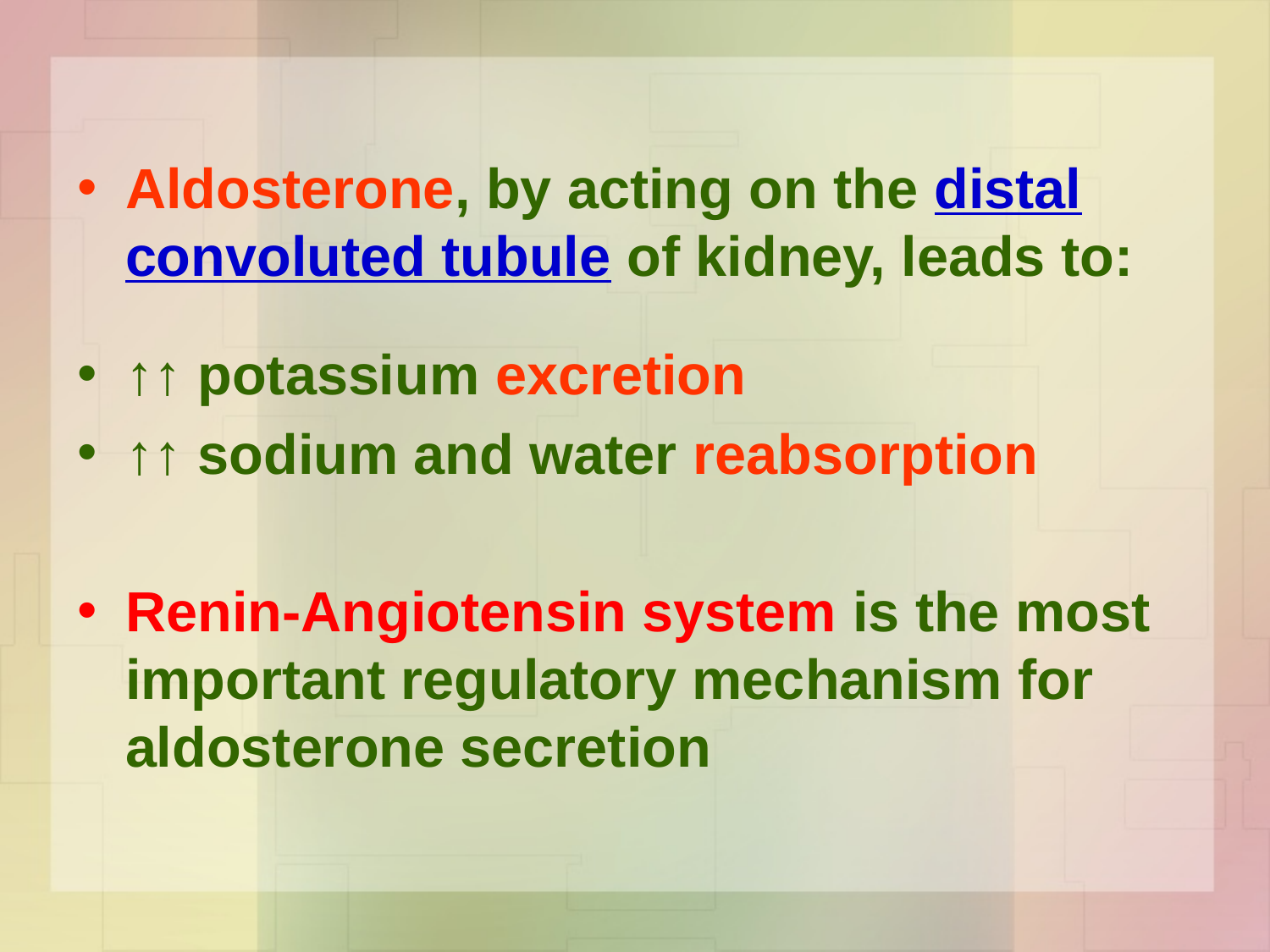

Aldosterone, by acting on the distal convoluted tubule of kidney, leads to:

↑↑ potassium excretion
↑↑ sodium and water reabsorption

Renin-Angiotensin system is the most important regulatory mechanism for aldosterone secretion